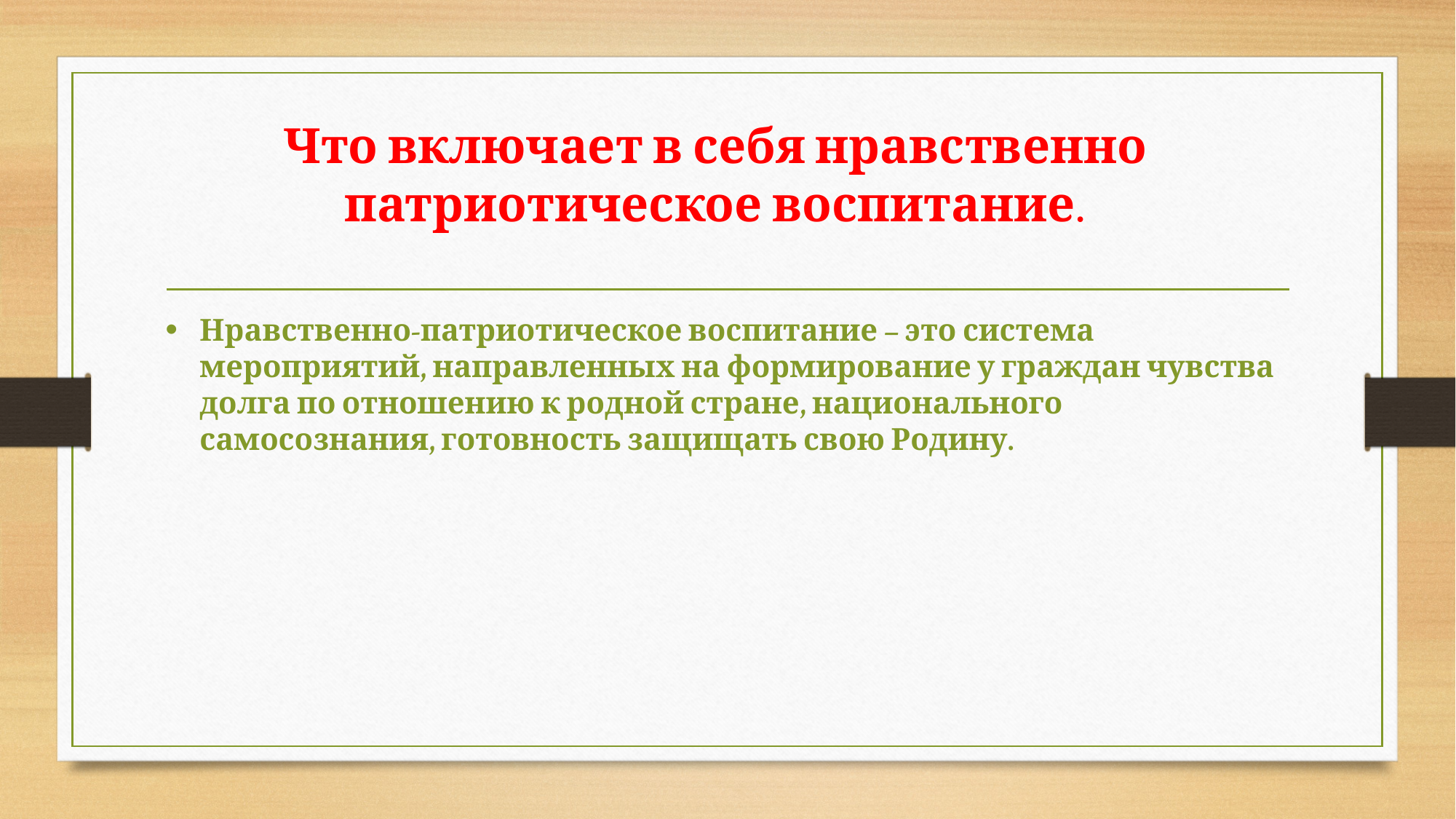

# Что включает в себя нравственно патриотическое воспитание.
Нравственно-патриотическое воспитание – это система мероприятий, направленных на формирование у граждан чувства долга по отношению к родной стране, национального самосознания, готовность защищать свою Родину.